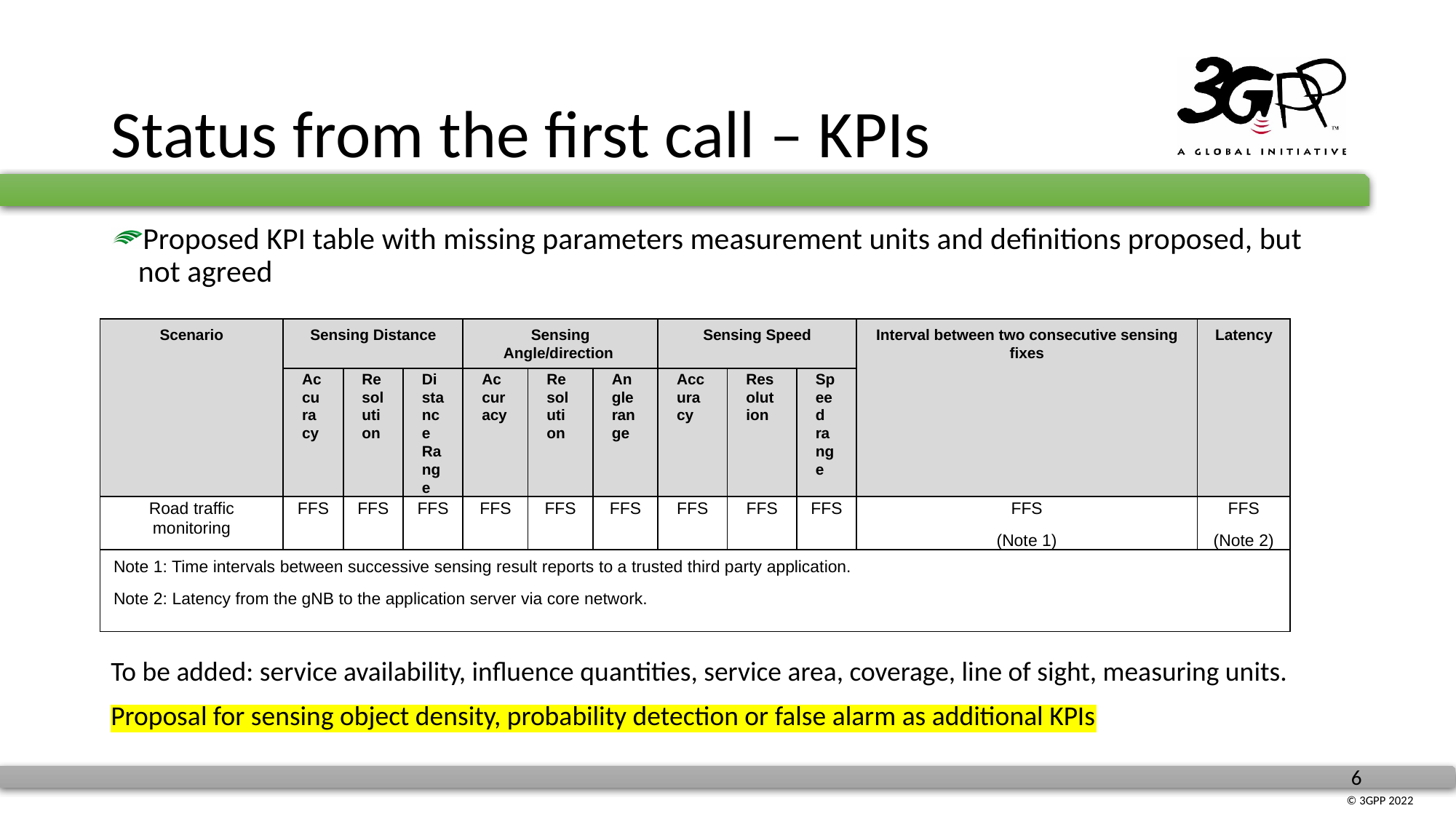

# Status from the first call – KPIs
Proposed KPI table with missing parameters measurement units and definitions proposed, but not agreed

To be added: service availability, influence quantities, service area, coverage, line of sight, measuring units.
Proposal for sensing object density, probability detection or false alarm as additional KPIs
| Scenario | Sensing Distance |  |  | Sensing Angle/direction |  |  | Sensing Speed |  |  | Interval between two consecutive sensing fixes | Latency |
| --- | --- | --- | --- | --- | --- | --- | --- | --- | --- | --- | --- |
|  | Accuracy | Resolution | Distance Range | Accuracy | Resolution | Angle range | Accuracy | Resolution | Speed range |  |  |
| Road traffic monitoring | FFS | FFS | FFS | FFS | FFS | FFS | FFS | FFS | FFS | FFS (Note 1) | FFS (Note 2) |
| Note 1: Time intervals between successive sensing result reports to a trusted third party application. Note 2: Latency from the gNB to the application server via core network. |  |  |  |  |  |  |  |  |  |  |  |